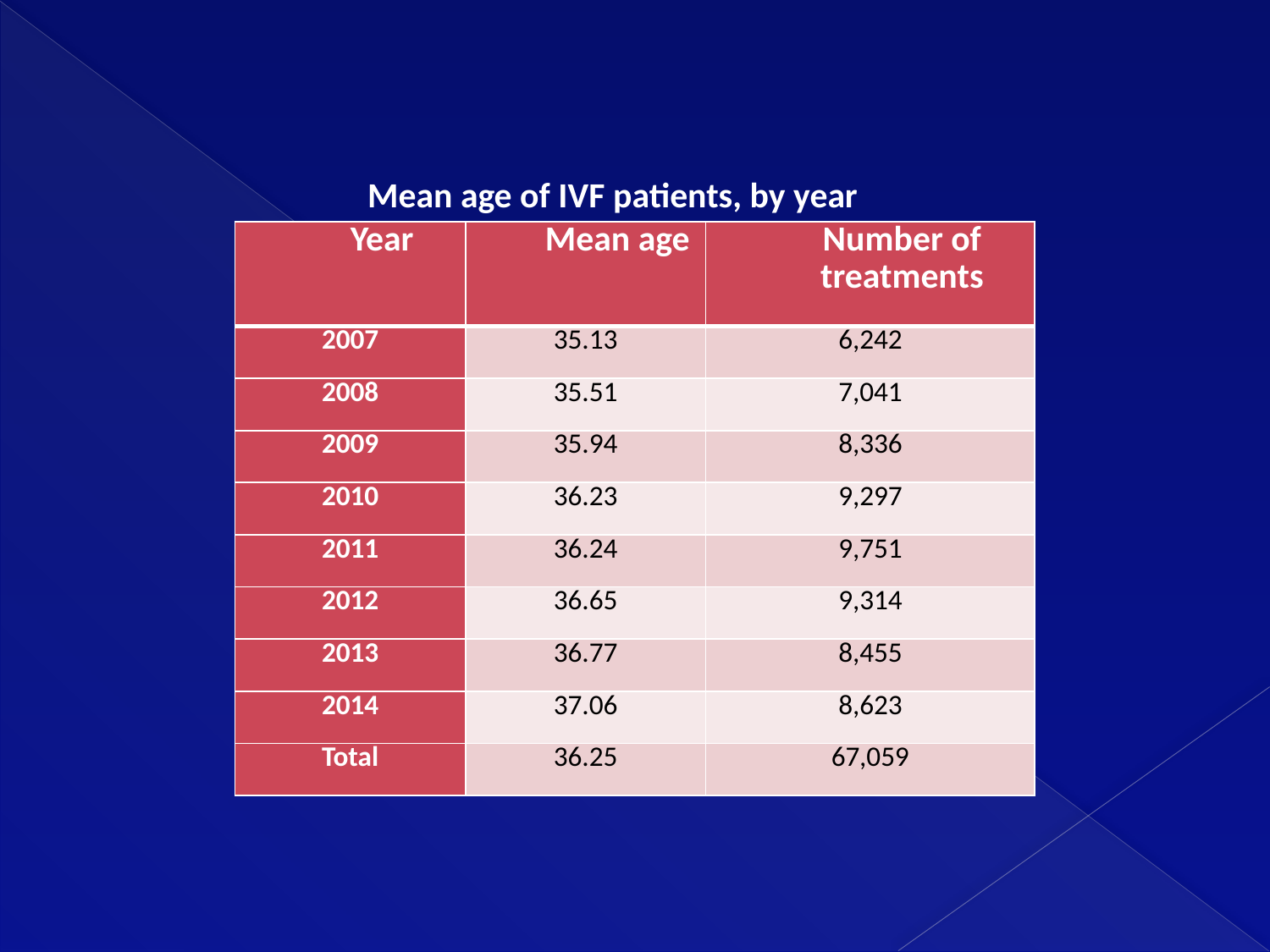

Mean age of IVF patients, by year
| Year | Mean age | Number of treatments |
| --- | --- | --- |
| 2007 | 35.13 | 6,242 |
| 2008 | 35.51 | 7,041 |
| 2009 | 35.94 | 8,336 |
| 2010 | 36.23 | 9,297 |
| 2011 | 36.24 | 9,751 |
| 2012 | 36.65 | 9,314 |
| 2013 | 36.77 | 8,455 |
| 2014 | 37.06 | 8,623 |
| Total | 36.25 | 67,059 |